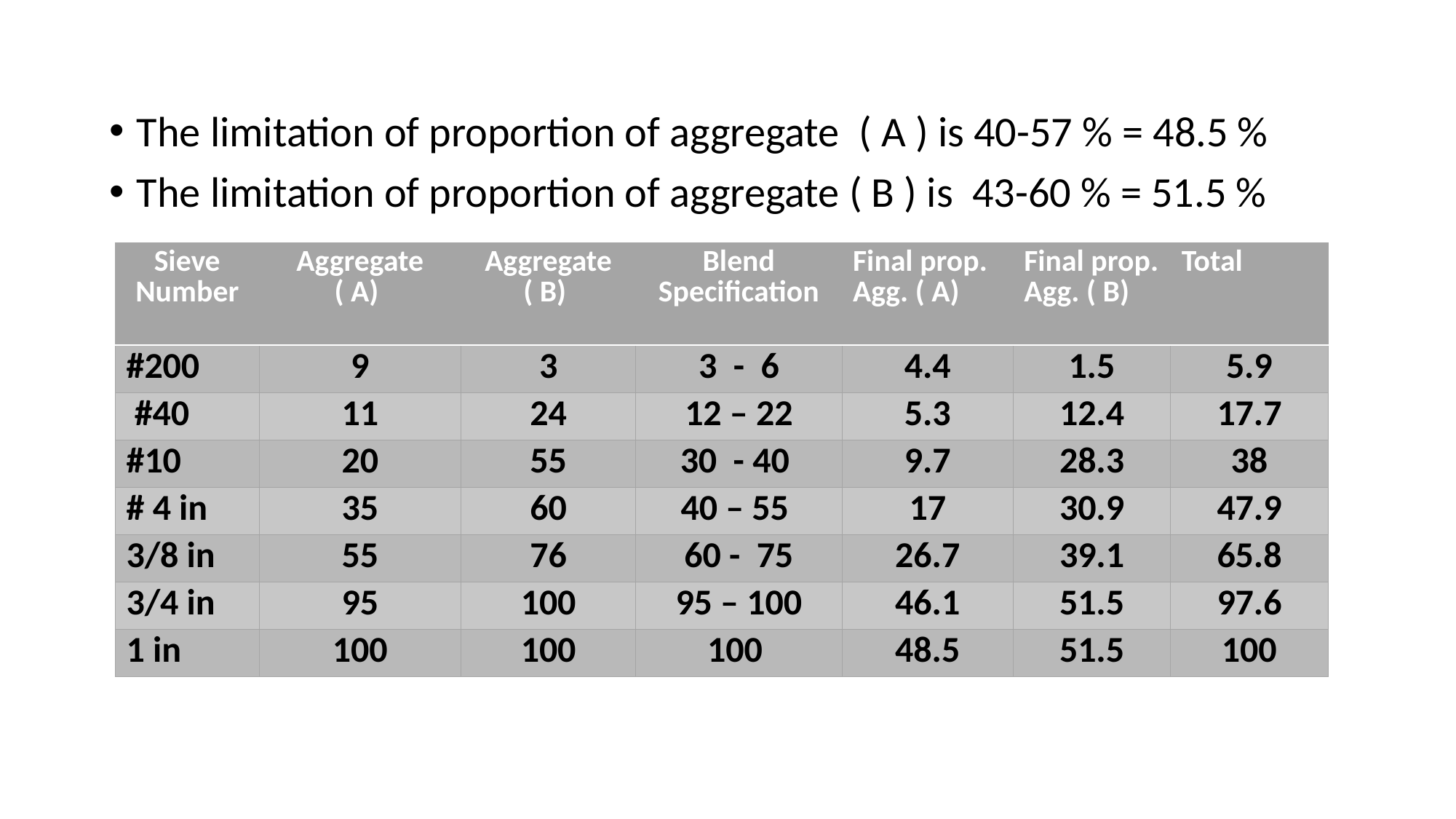

The limitation of proportion of aggregate  ( A ) is 40-57 % = 48.5 %
The limitation of proportion of aggregate ( B ) is  43-60 % = 51.5 %
| Sieve Number | Aggregate ( A) | Aggregate ( B) | Blend Specification | Final prop. Agg. ( A) | Final prop. Agg. ( B) | Total |
| --- | --- | --- | --- | --- | --- | --- |
| #200 | 9 | 3 | 3 - 6 | 4.4 | 1.5 | 5.9 |
| #40 | 11 | 24 | 12 – 22 | 5.3 | 12.4 | 17.7 |
| #10 | 20 | 55 | 30 - 40 | 9.7 | 28.3 | 38 |
| # 4 in | 35 | 60 | 40 – 55 | 17 | 30.9 | 47.9 |
| 3/8 in | 55 | 76 | 60 - 75 | 26.7 | 39.1 | 65.8 |
| 3/4 in | 95 | 100 | 95 – 100 | 46.1 | 51.5 | 97.6 |
| 1 in | 100 | 100 | 100 | 48.5 | 51.5 | 100 |